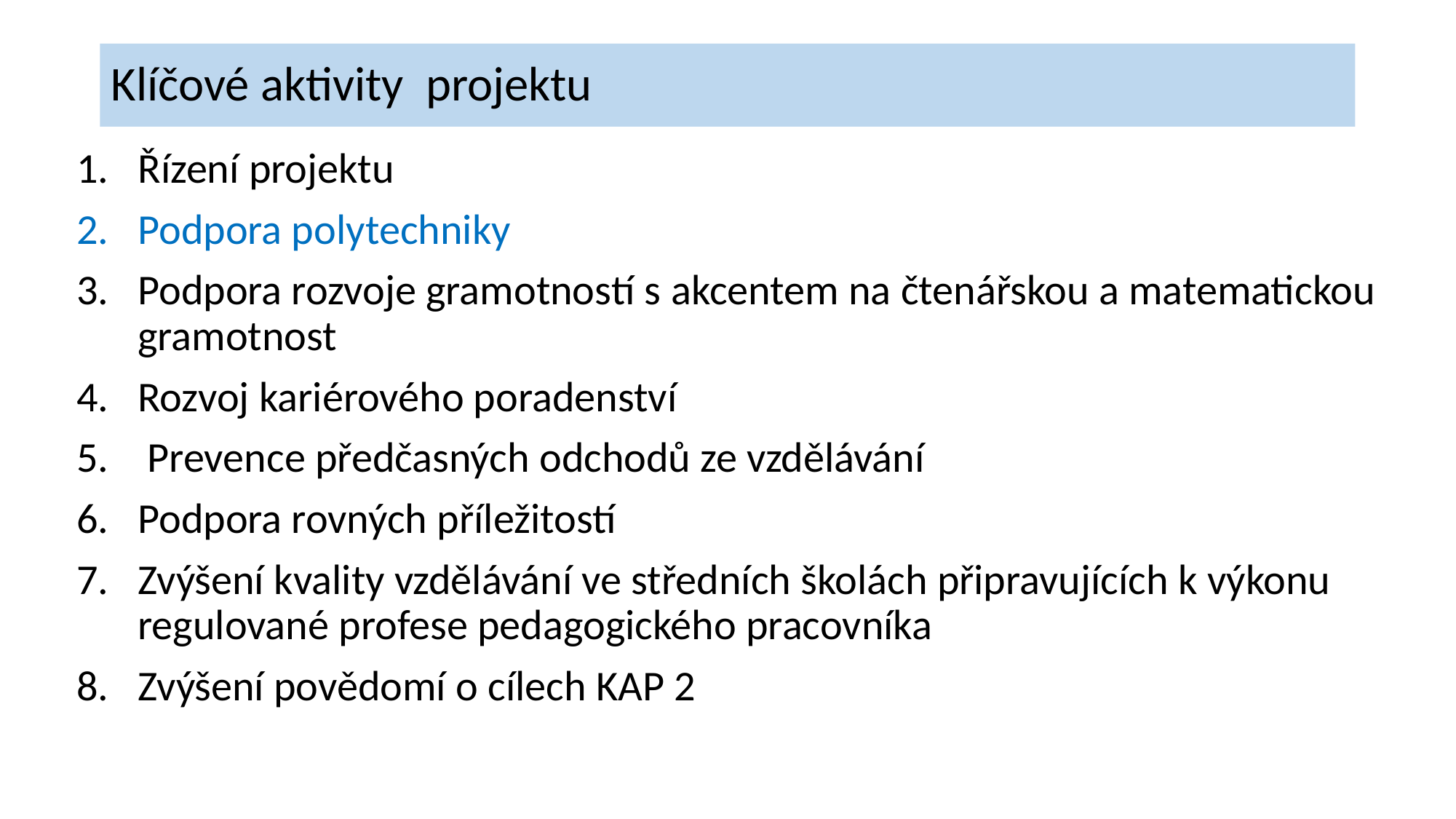

# Klíčové aktivity  projektu
Řízení projektu
Podpora polytechniky
Podpora rozvoje gramotností s akcentem na čtenářskou a matematickou gramotnost
Rozvoj kariérového poradenství
 Prevence předčasných odchodů ze vzdělávání
Podpora rovných příležitostí
Zvýšení kvality vzdělávání ve středních školách připravujících k výkonu regulované profese pedagogického pracovníka
Zvýšení povědomí o cílech KAP 2